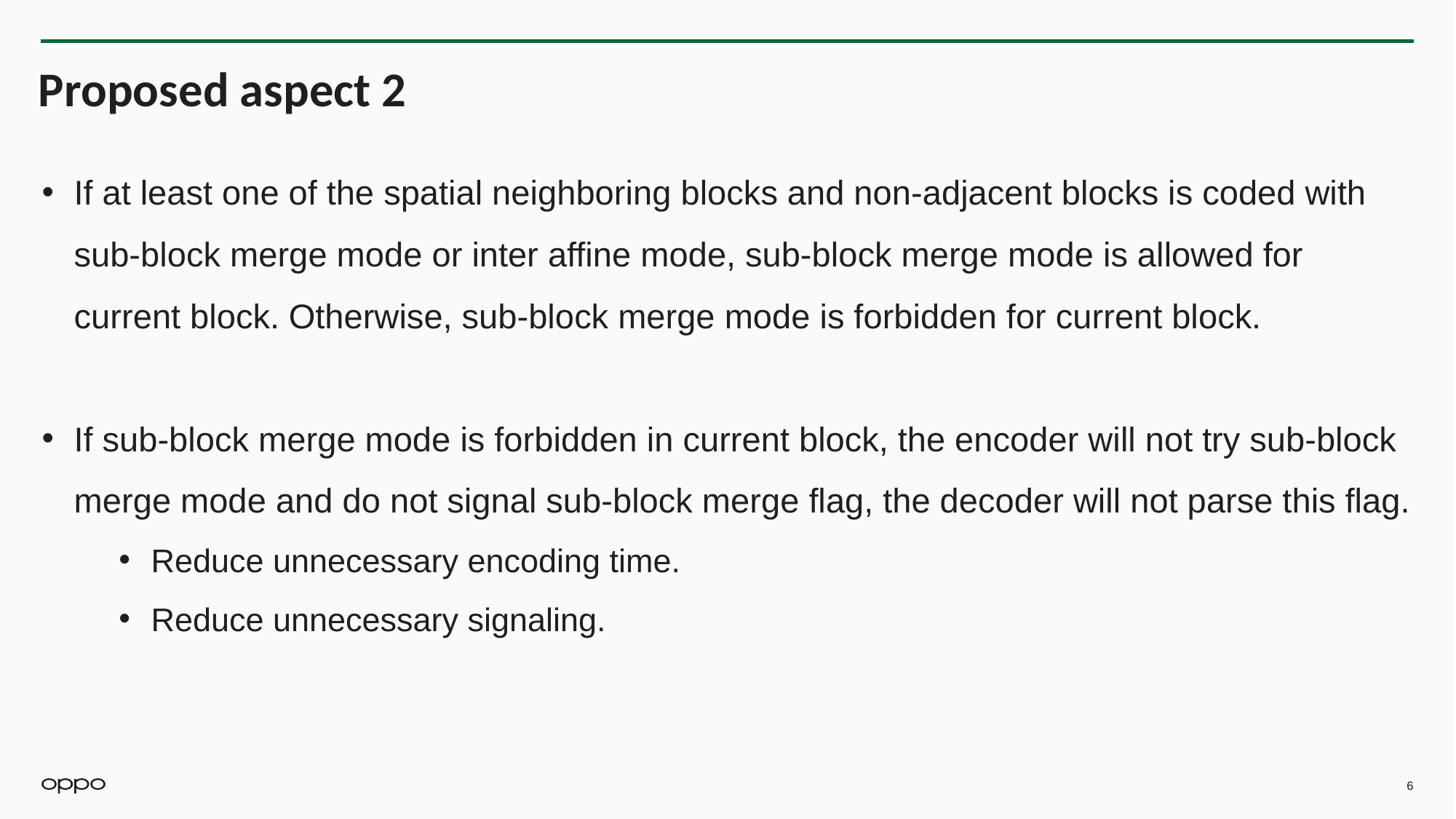

# Proposed aspect 2
If at least one of the spatial neighboring blocks and non-adjacent blocks is coded with sub-block merge mode or inter affine mode, sub-block merge mode is allowed for current block. Otherwise, sub-block merge mode is forbidden for current block.

If sub-block merge mode is forbidden in current block, the encoder will not try sub-block merge mode and do not signal sub-block merge flag, the decoder will not parse this flag.
Reduce unnecessary encoding time.
Reduce unnecessary signaling.
6